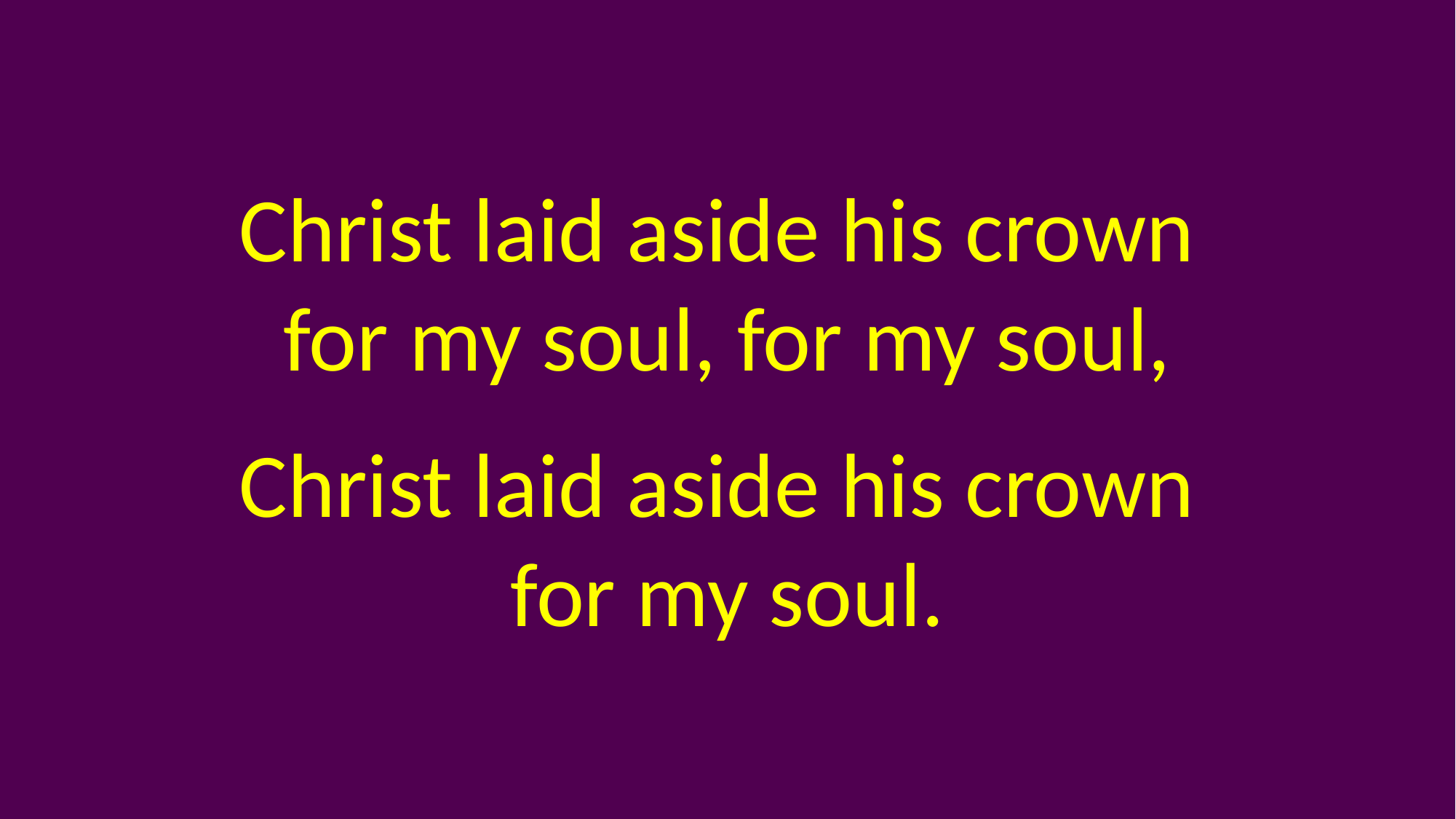

Christ laid aside his crown
for my soul, for my soul,
Christ laid aside his crown
for my soul.